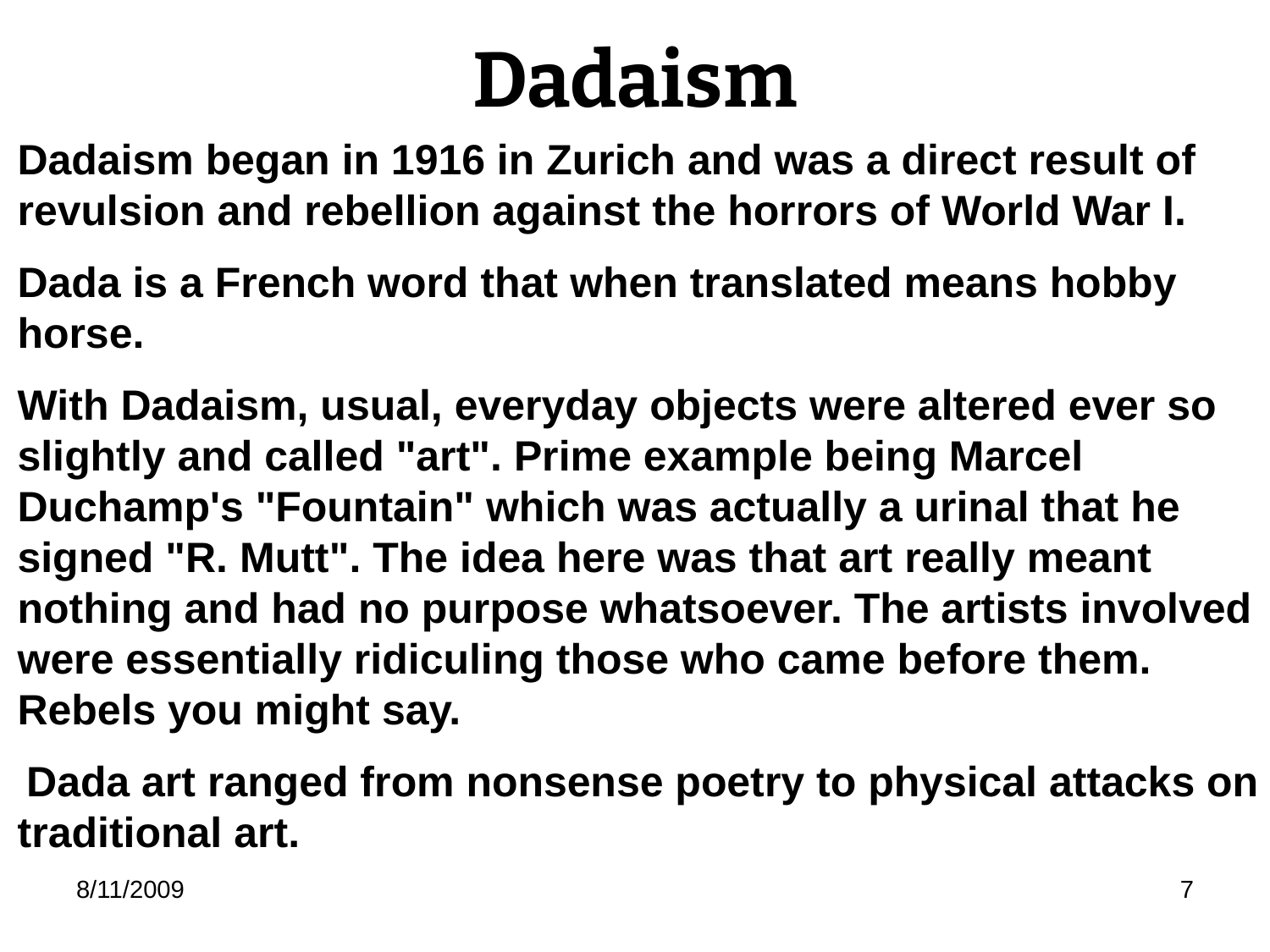

# Dadaism
Dadaism began in 1916 in Zurich and was a direct result of revulsion and rebellion against the horrors of World War I.
Dada is a French word that when translated means hobby horse.
With Dadaism, usual, everyday objects were altered ever so slightly and called "art". Prime example being Marcel Duchamp's "Fountain" which was actually a urinal that he signed "R. Mutt". The idea here was that art really meant nothing and had no purpose whatsoever. The artists involved were essentially ridiculing those who came before them. Rebels you might say.
 Dada art ranged from nonsense poetry to physical attacks on traditional art.
8/11/2009
7